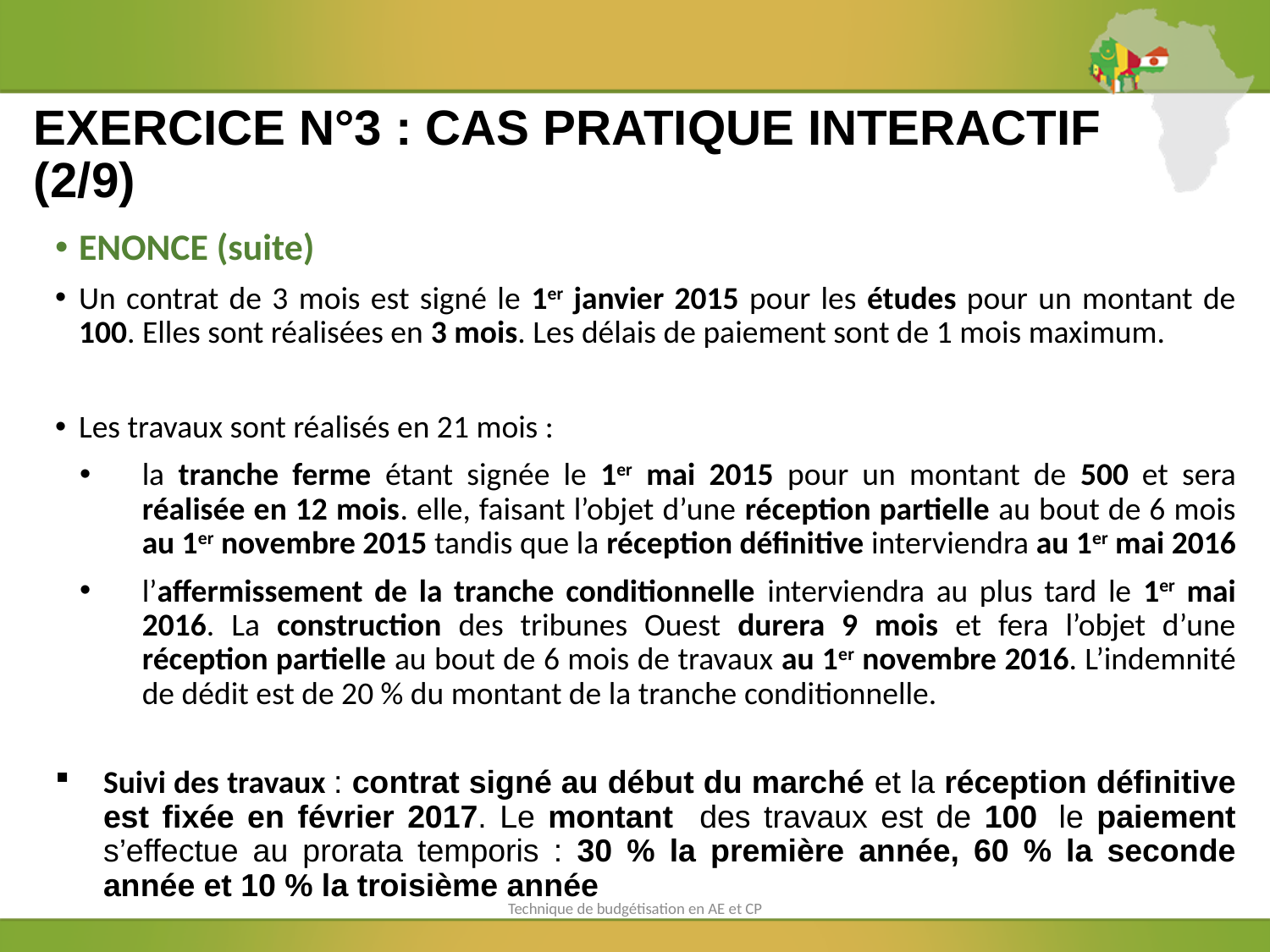

# EXERCICE N°3 : CAS PRATIQUE INTERACTIF (2/9)
ENONCE (suite)
Un contrat de 3 mois est signé le 1er janvier 2015 pour les études pour un montant de 100. Elles sont réalisées en 3 mois. Les délais de paiement sont de 1 mois maximum.

Les travaux sont réalisés en 21 mois :
la tranche ferme étant signée le 1er mai 2015 pour un montant de 500 et sera réalisée en 12 mois. elle, faisant l’objet d’une réception partielle au bout de 6 mois au 1er novembre 2015 tandis que la réception définitive interviendra au 1er mai 2016
l’affermissement de la tranche conditionnelle interviendra au plus tard le 1er mai 2016. La construction des tribunes Ouest durera 9 mois et fera l’objet d’une réception partielle au bout de 6 mois de travaux au 1er novembre 2016. L’indemnité de dédit est de 20 % du montant de la tranche conditionnelle.

Suivi des travaux : contrat signé au début du marché et la réception définitive est fixée en février 2017. Le montant  des travaux est de 100  le paiement s’effectue au prorata temporis : 30 % la première année, 60 % la seconde année et 10 % la troisième année

Technique de budgétisation en AE et CP